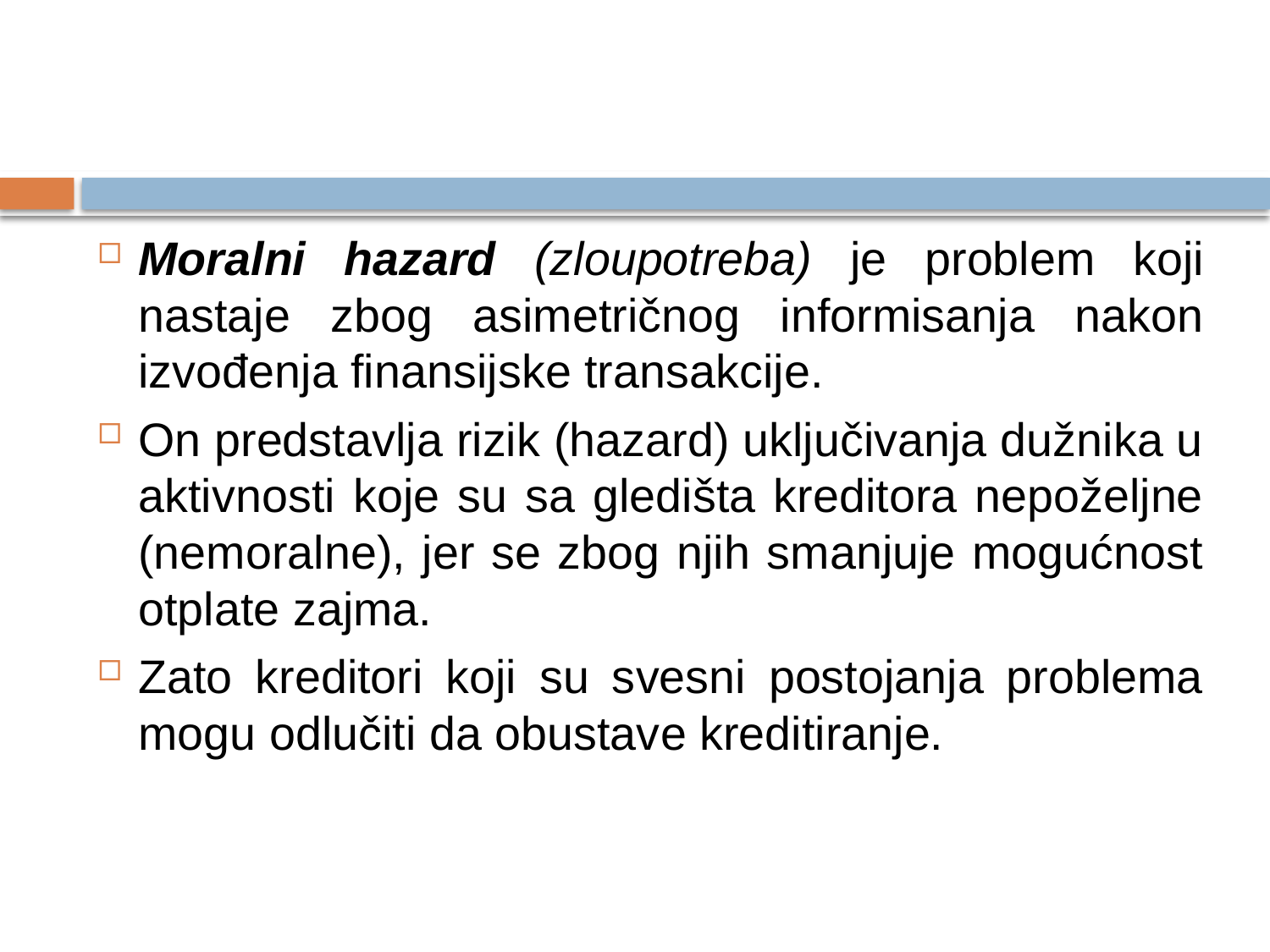

#
Moralni hazard (zloupotreba) je problem koji nastaje zbog asimetričnog informisanja nakon izvođenja finansijske transakcije.
On predstavlja rizik (hazard) uključivanja dužnika u aktivnosti koje su sa gledišta kreditora nepoželjne (nemoralne), jer se zbog njih smanjuje mogućnost otplate zajma.
Zato kreditori koji su svesni postojanja problema mogu odlučiti da obustave kreditiranje.